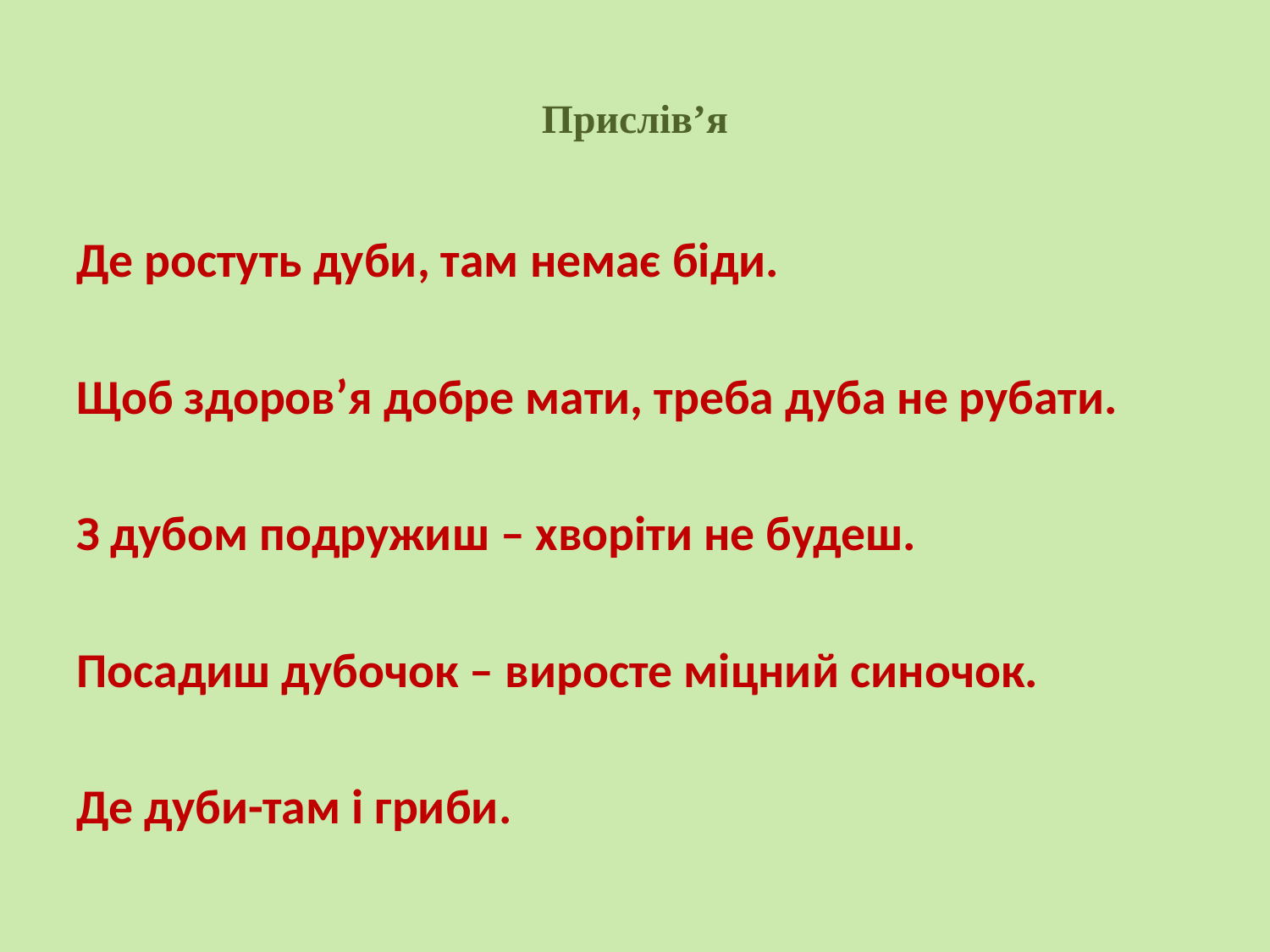

# Прислів’я
Де ростуть дуби, там немає біди.

Щоб здоров’я добре мати, треба дуба не рубати.

З дубом подружиш – хворіти не будеш.

Посадиш дубочок – виросте міцний синочок.

Де дуби-там і гриби.